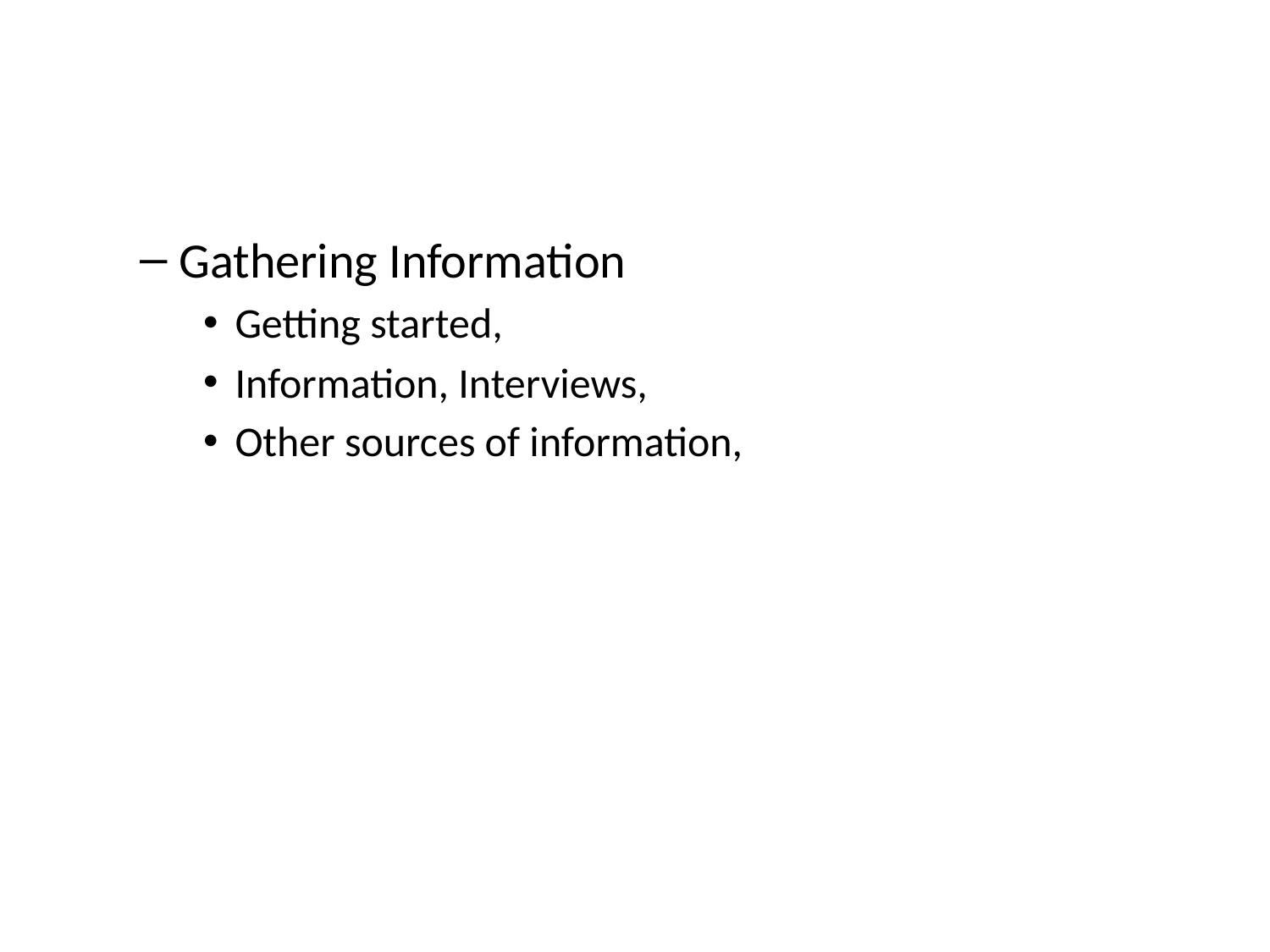

#
Gathering Information
Getting started,
Information, Interviews,
Other sources of information,